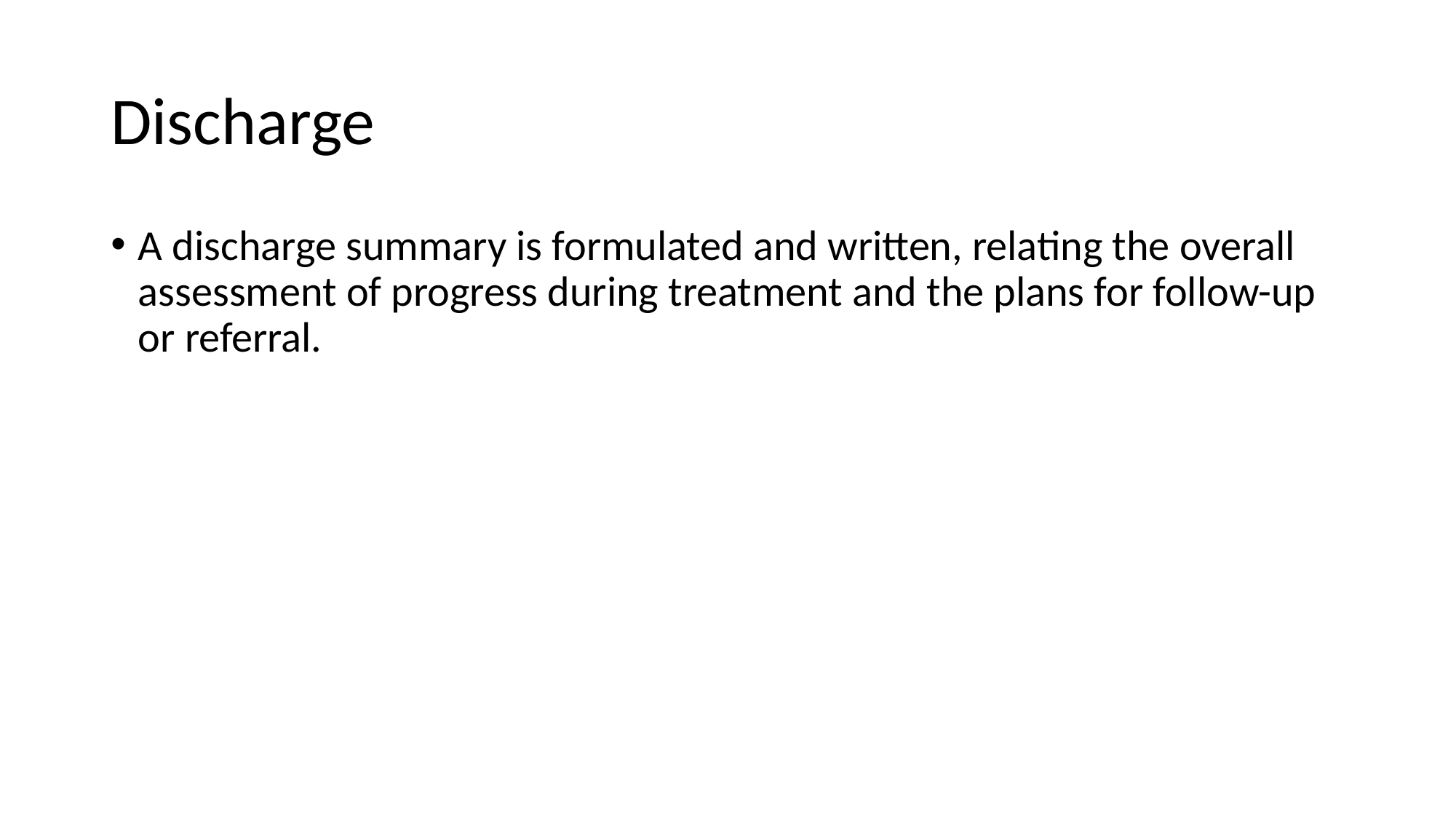

# Discharge
A discharge summary is formulated and written, relating the overall assessment of progress during treatment and the plans for follow-up or referral.